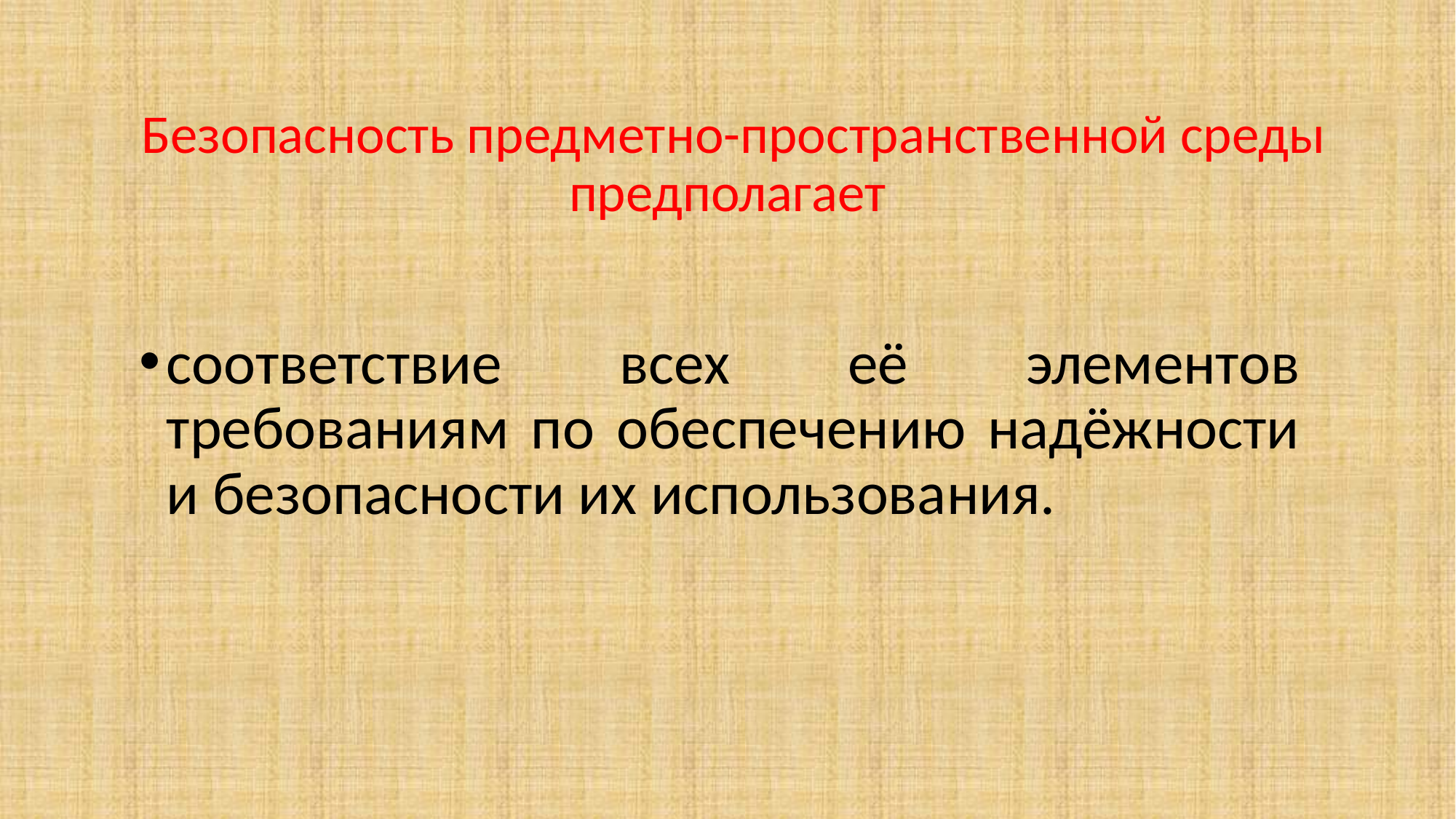

# Безопасность предметно-пространственной среды предполагает
соответствие всех её элементов требованиям по обеспечению надёжности и безопасности их использования.